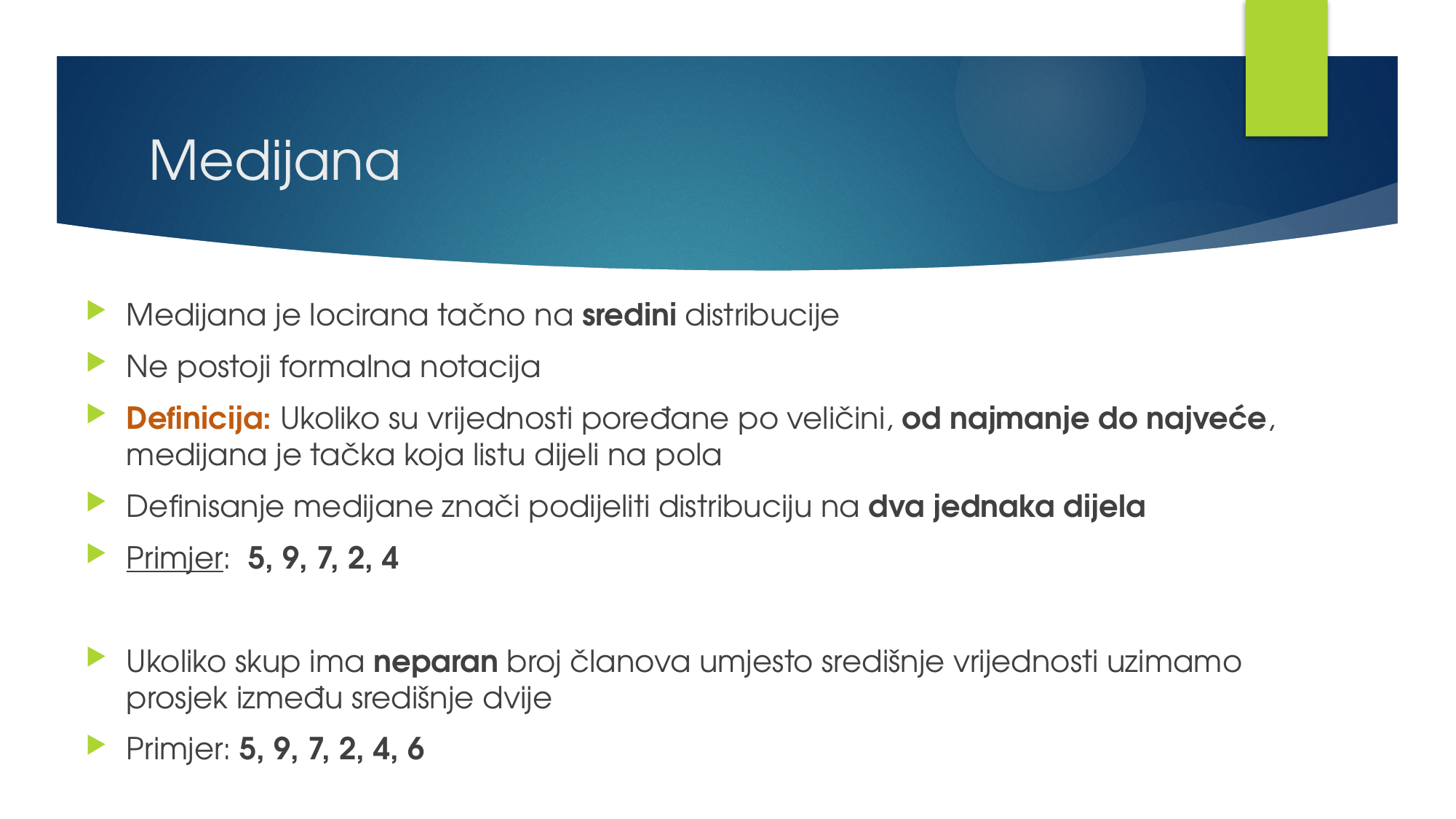

# Medijana
Medijana je locirana tačno na sredini distribucije
Ne postoji formalna notacija
Definicija: Ukoliko su vrijednosti poređane po veličini, od najmanje do najveće, medijana je tačka koja listu dijeli na pola
Definisanje medijane znači podijeliti distribuciju na dva jednaka dijela
Primjer:  5, 9, 7, 2, 4

Ukoliko skup ima neparan broj članova umjesto središnje vrijednosti uzimamo prosjek između središnje dvije
Primjer: 5, 9, 7, 2, 4, 6